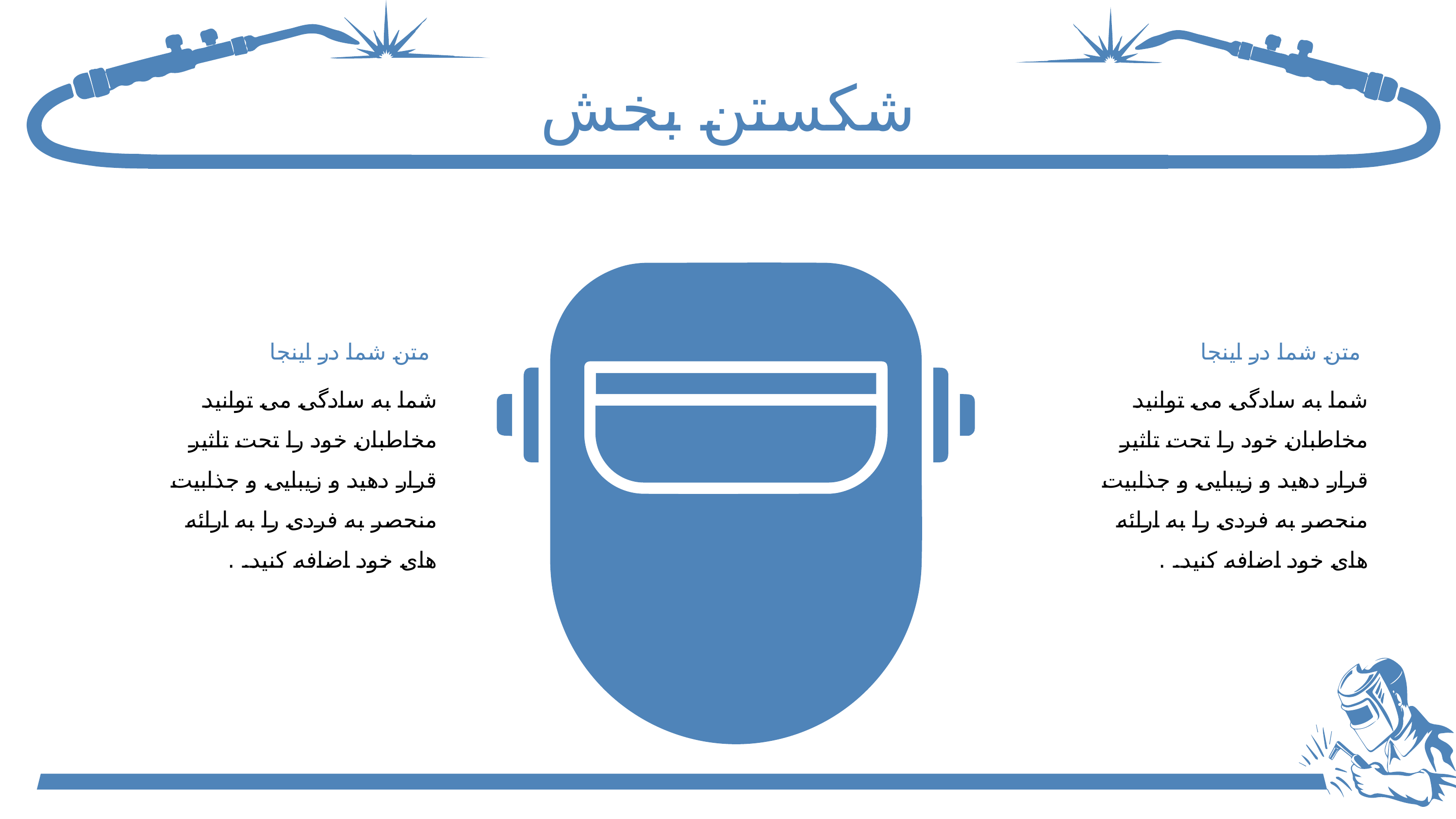

شکستن بخش

 متن شما در اینجا
 متن شما در اینجا

شما به سادگی می توانید مخاطبان خود را تحت تاثیر قرار دهید و زیبایی و جذابیت منحصر به فردی را به ارائه های خود اضافه کنید. .
شما به سادگی می توانید مخاطبان خود را تحت تاثیر قرار دهید و زیبایی و جذابیت منحصر به فردی را به ارائه های خود اضافه کنید. .